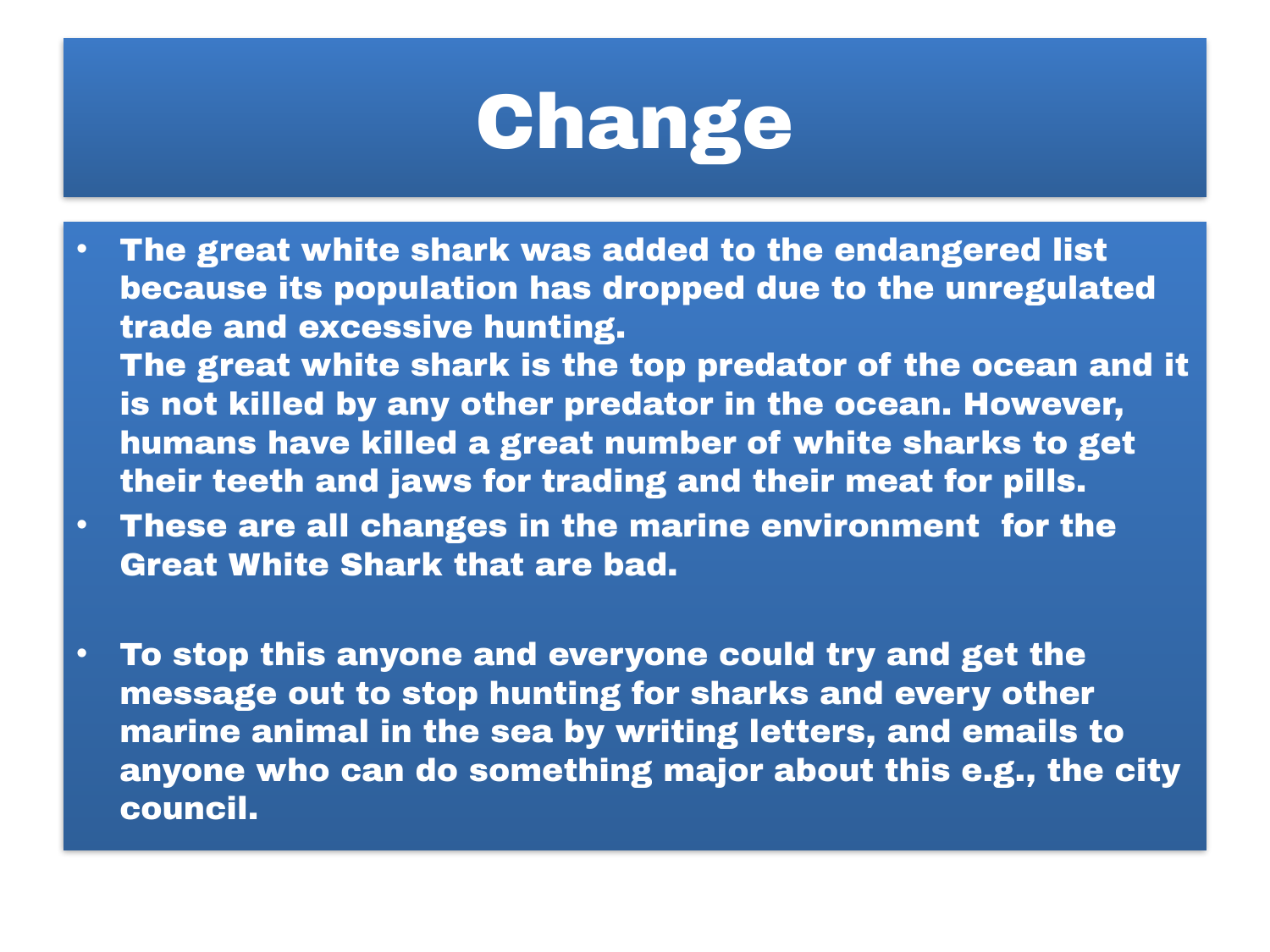

# Change
The great white shark was added to the endangered list because its population has dropped due to the unregulated trade and excessive hunting.
The great white shark is the top predator of the ocean and it is not killed by any other predator in the ocean. However, humans have killed a great number of white sharks to get their teeth and jaws for trading and their meat for pills.
These are all changes in the marine environment  for the Great White Shark that are bad.

To stop this anyone and everyone could try and get the message out to stop hunting for sharks and every other marine animal in the sea by writing letters, and emails to anyone who can do something major about this e.g., the city council.